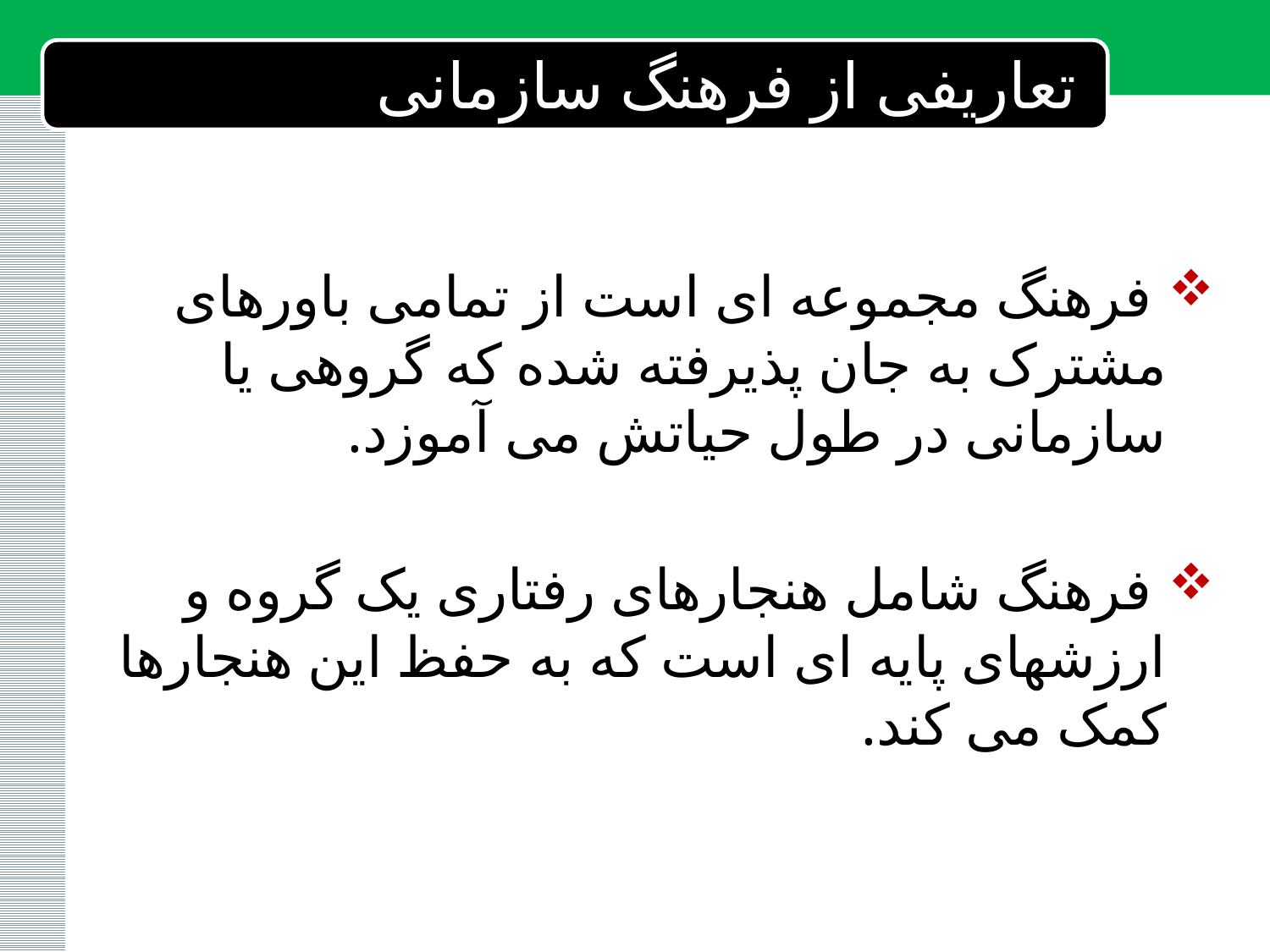

# تعاریفی از فرهنگ سازمانی
 فرهنگ مجموعه ای است از تمامی باورهای مشترک به جان پذیرفته شده که گروهی یا سازمانی در طول حیاتش می آموزد.

 فرهنگ شامل هنجارهای رفتاری یک گروه و ارزشهای پایه ای است که به حفظ این هنجارها کمک می کند.